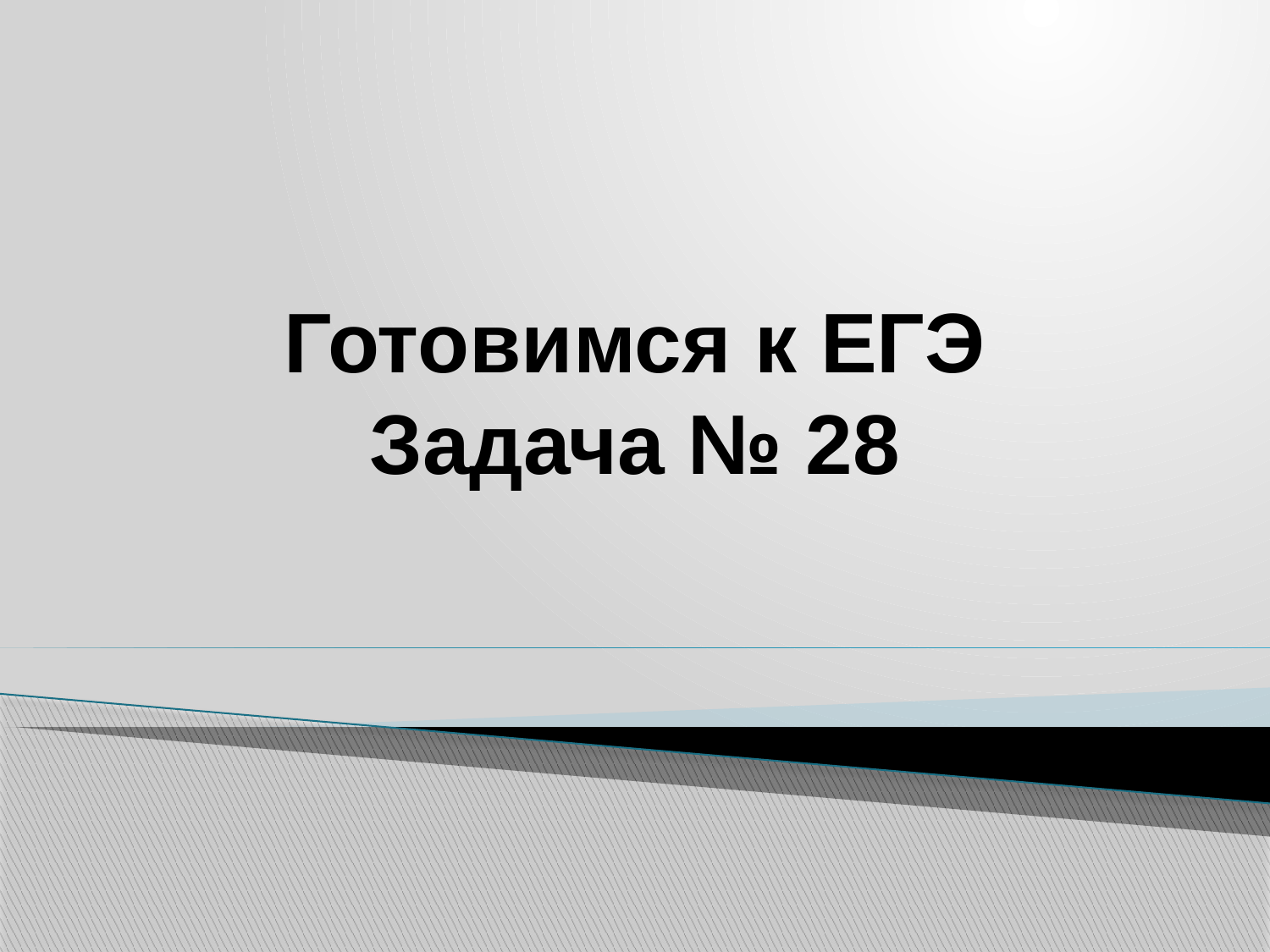

# Готовимся к ЕГЭ Задача № 28